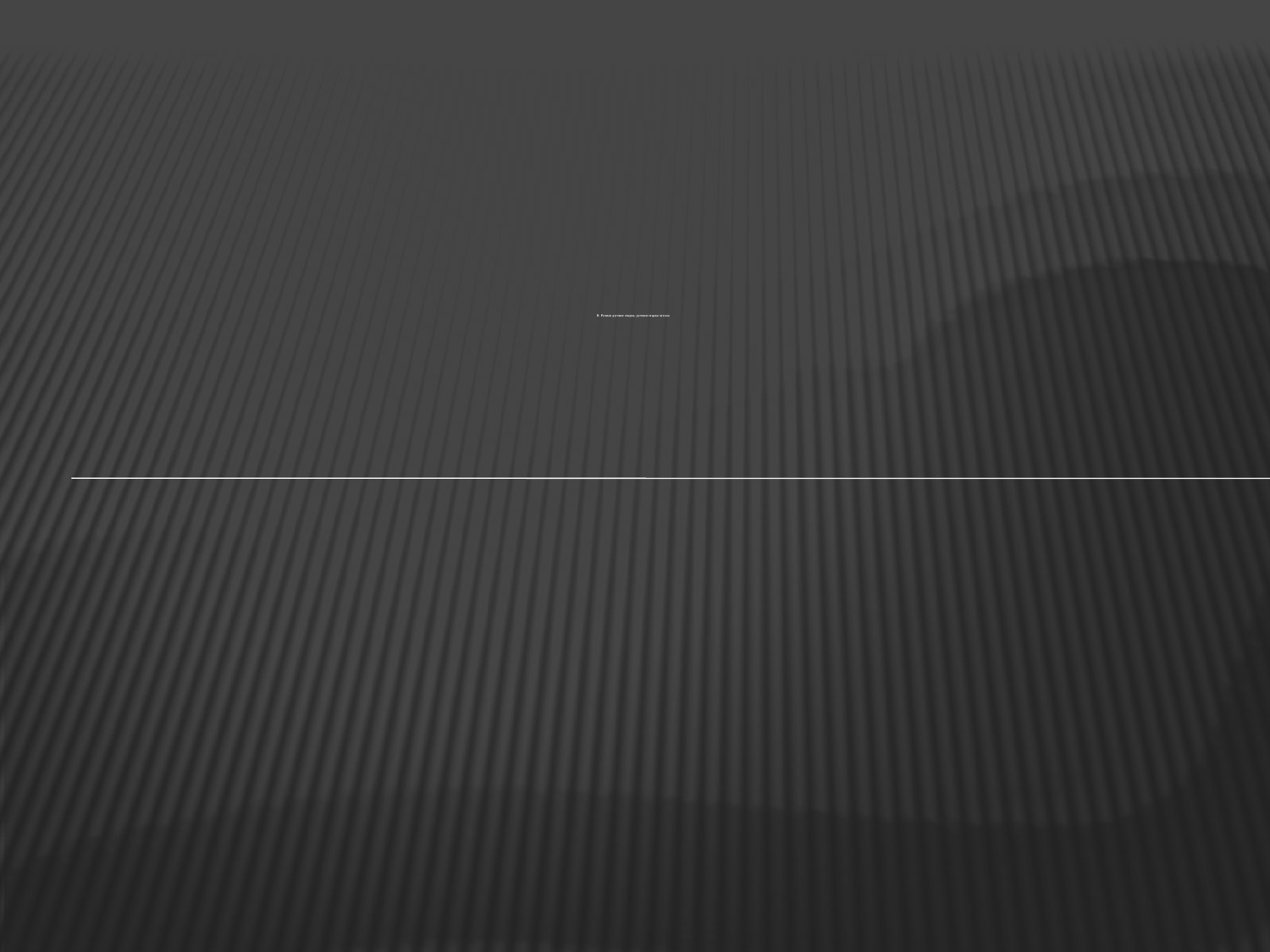

# II. Ручная дуговая сварка, дуговая сварка чугуна